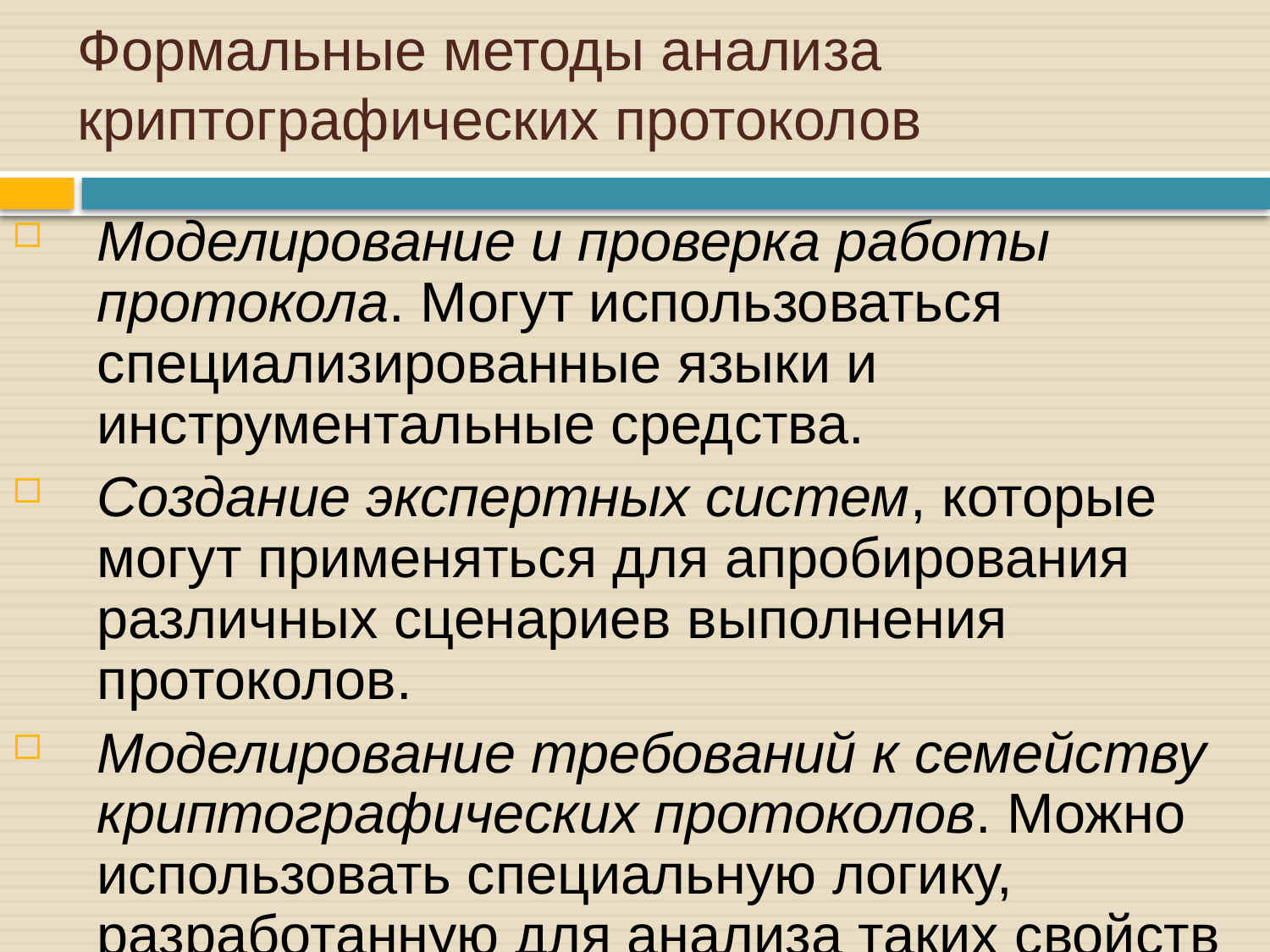

# Формальные методы анализа криптографических протоколов
Моделирование и проверка работы протокола. Могут использоваться специализированные языки и инструментальные средства.
Создание экспертных систем, которые могут применяться для апробирования различных сценариев выполнения протоколов.
Моделирование требований к семейству криптографических протоколов. Можно использовать специальную логику, разработанную для анализа таких свойств протокола, как «знание» и «доверие».
Разработка формальных моделей, основанных на алгебраических свойствах криптографических систем, используемых в протоколах.